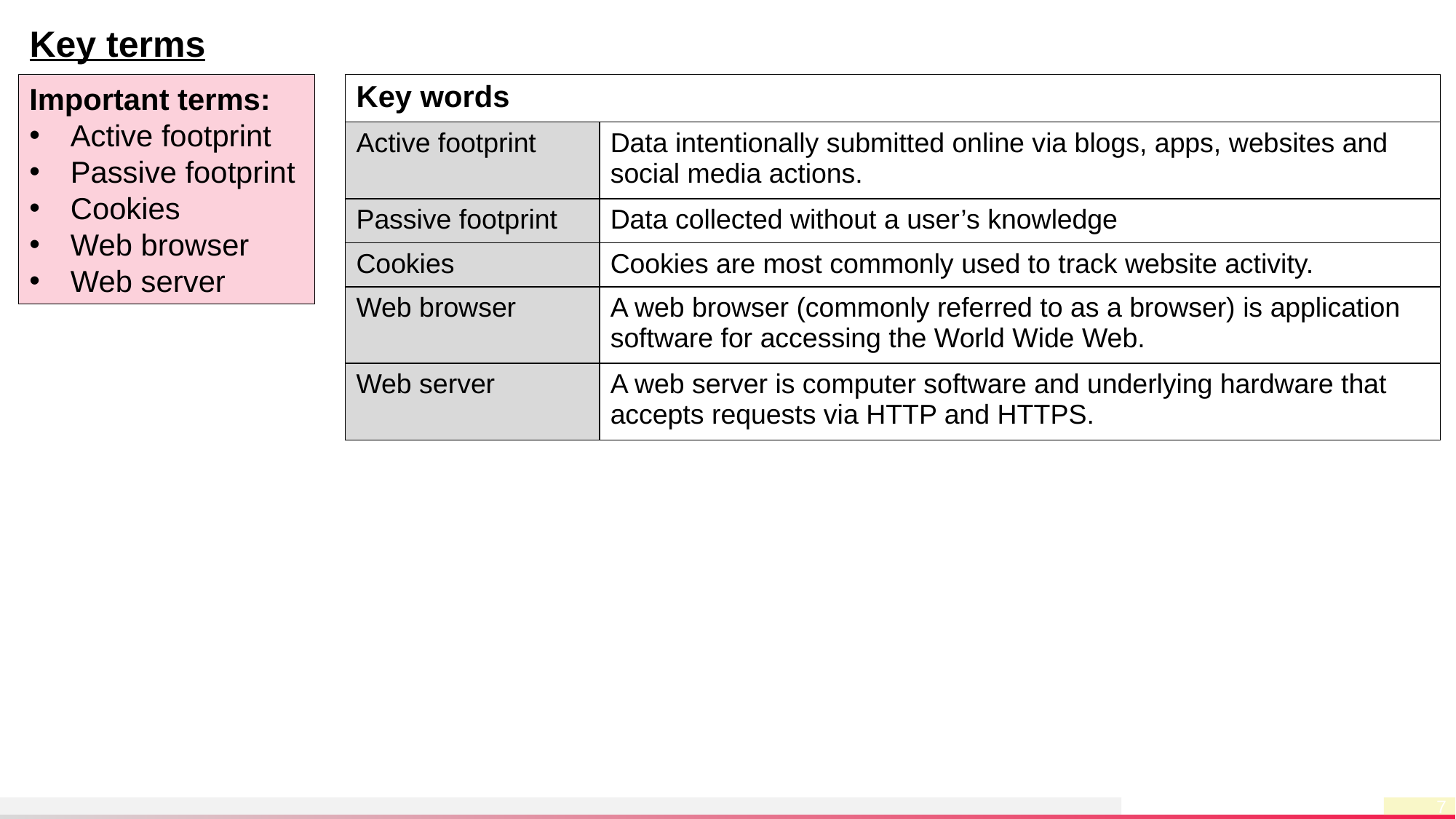

Key terms
Important terms:
Active footprint
Passive footprint
Cookies
Web browser
Web server
| Key words |  |
| --- | --- |
| Active footprint | Data intentionally submitted online via blogs, apps, websites and social media actions. |
| Passive footprint | Data collected without a user’s knowledge |
| Cookies | Cookies are most commonly used to track website activity. |
| Web browser | A web browser (commonly referred to as a browser) is application software for accessing the World Wide Web. |
| Web server | A web server is computer software and underlying hardware that accepts requests via HTTP and HTTPS. |
7